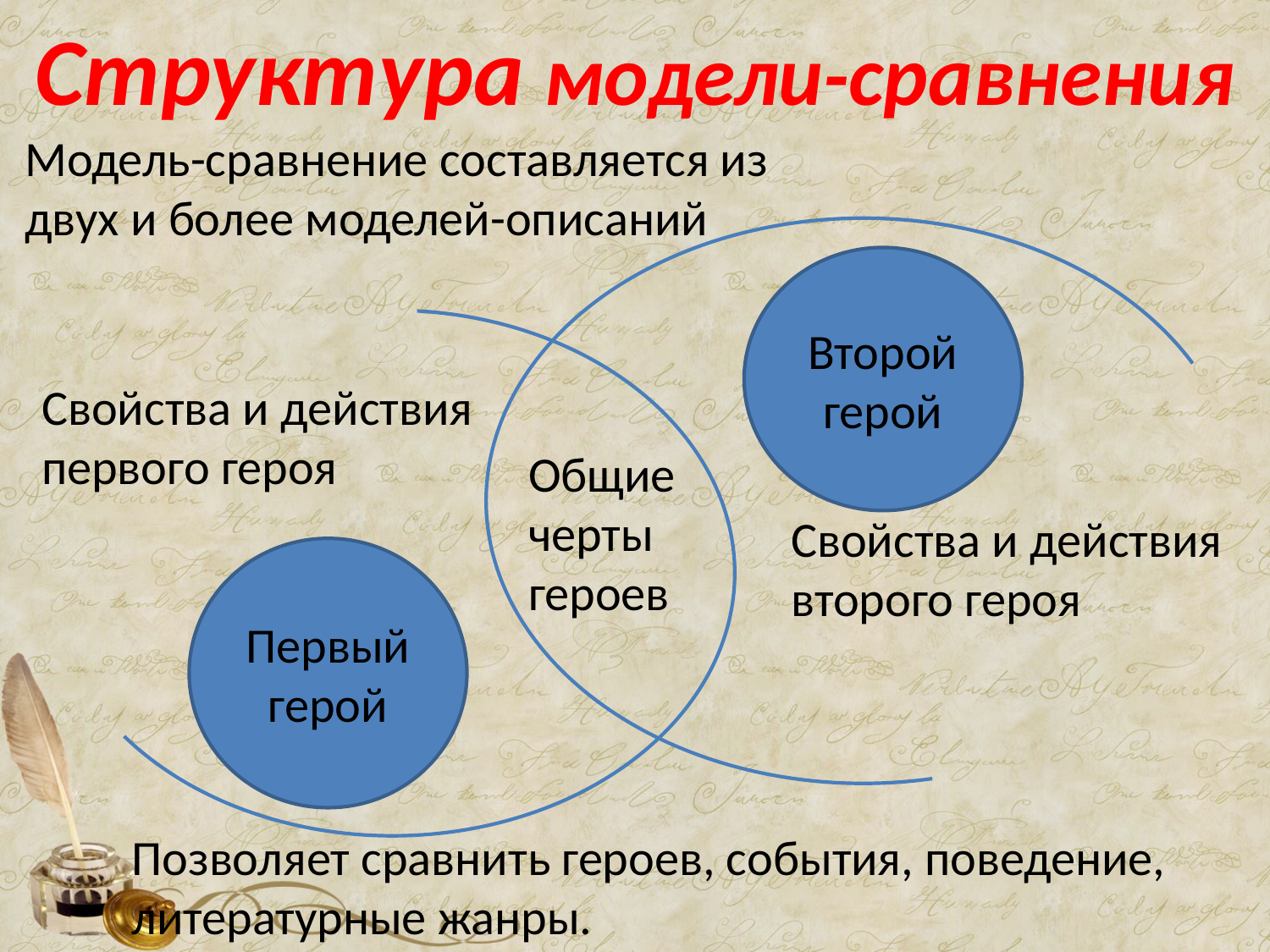

# Структура модели-сравнения
Модель-сравнение составляется из двух и более моделей-описаний

Второй герой
Свойства и действия второго героя

Свойства и действия первого героя
Первый герой
Общие черты героев
Позволяет сравнить героев, события, поведение, литературные жанры.